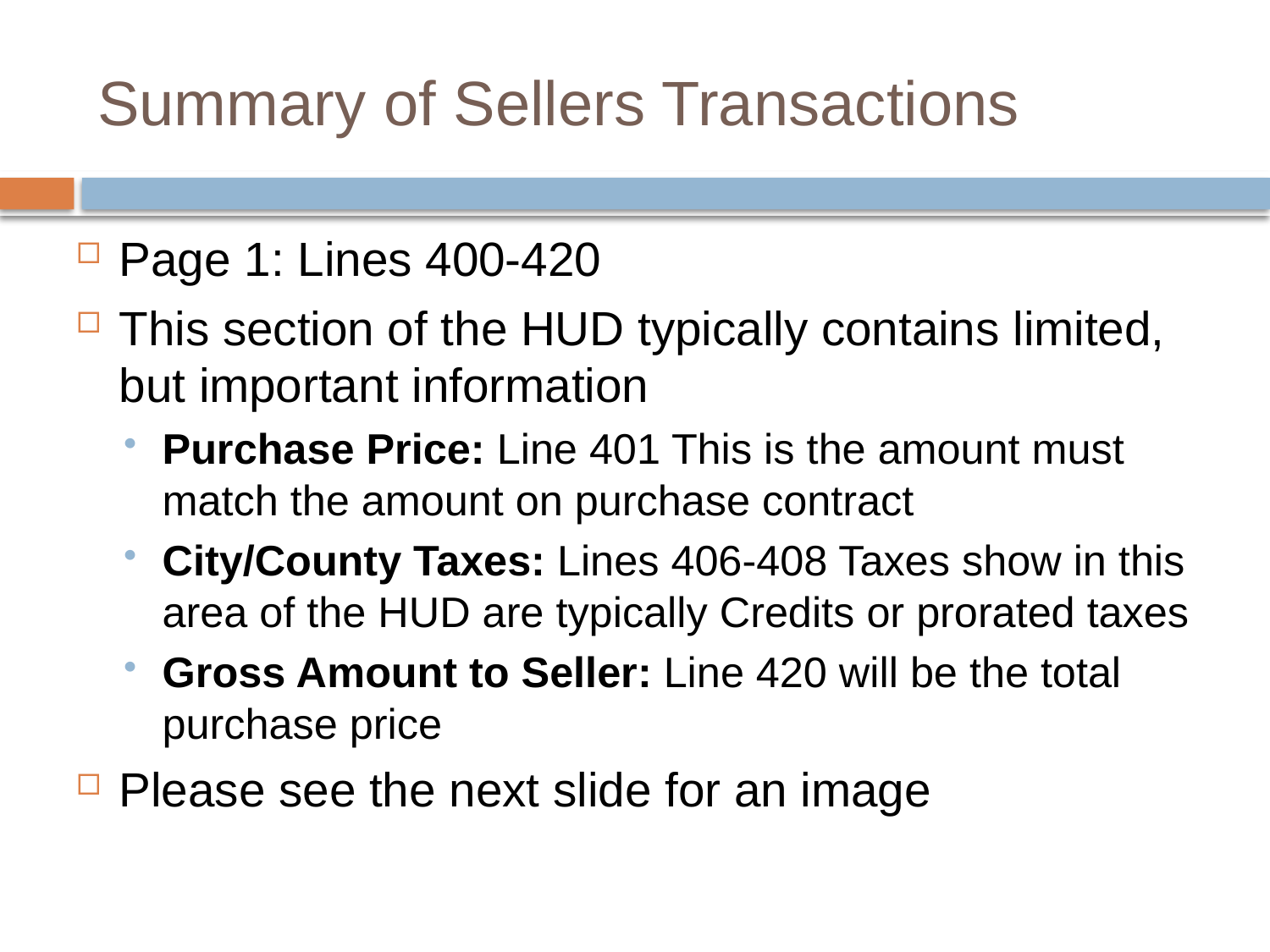

# Summary of Sellers Transactions
Page 1: Lines 400‐420
This section of the HUD typically contains limited, but important information
Purchase Price: Line 401 This is the amount must match the amount on purchase contract
City/County Taxes: Lines 406‐408 Taxes show in this area of the HUD are typically Credits or prorated taxes
Gross Amount to Seller: Line 420 will be the total purchase price
Please see the next slide for an image